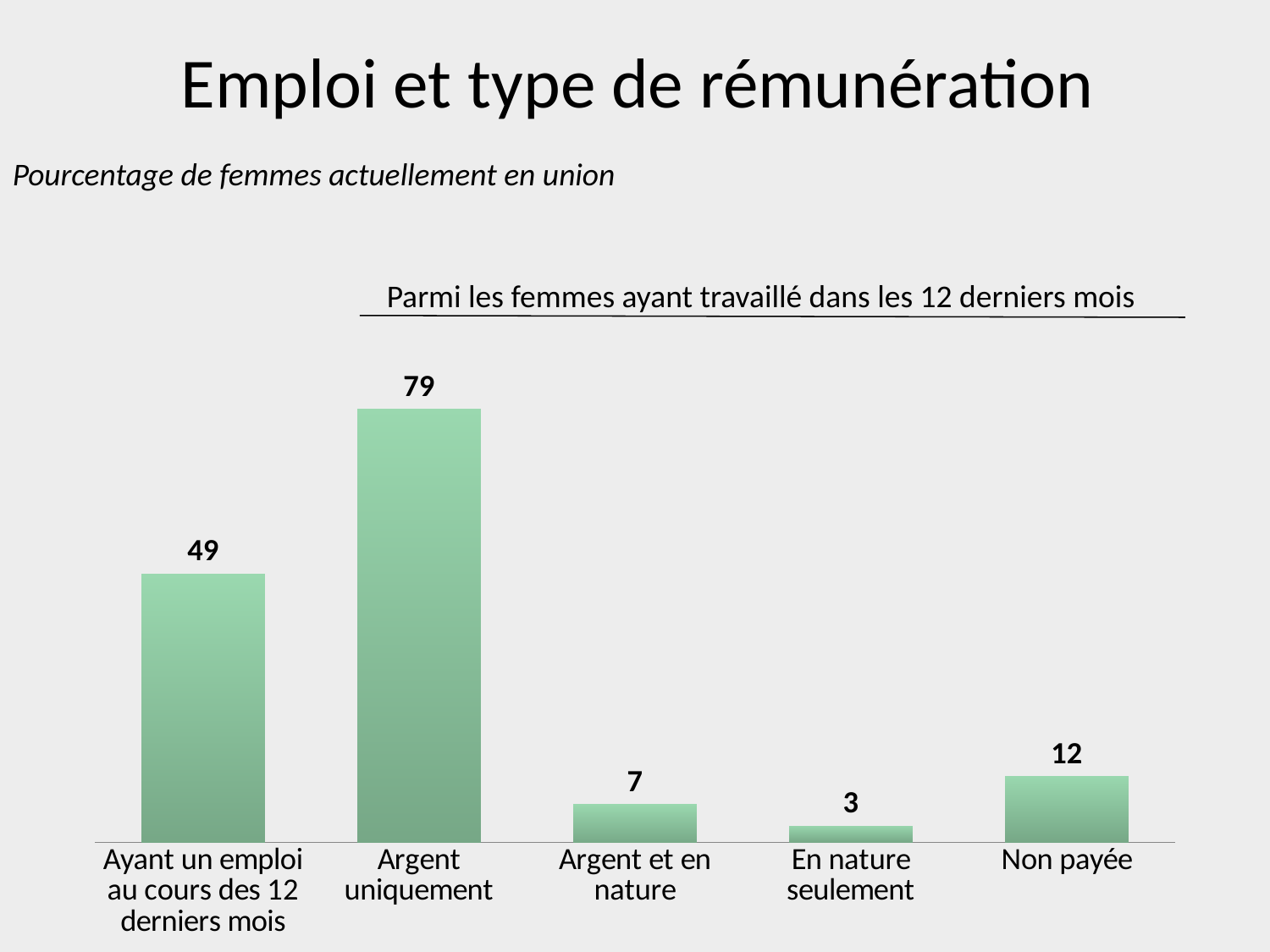

# Emploi et type de rémunération
Pourcentage de femmes actuellement en union
Parmi les femmes ayant travaillé dans les 12 derniers mois

### Chart

| Category | Series 1 |
|---|---|
| Ayant un emploi au cours des 12 derniers mois | 49.0 |
| Argent uniquement | 79.0 |
| Argent et en nature | 7.0 |
| En nature seulement | 3.0 |
| Non payée | 12.0 |